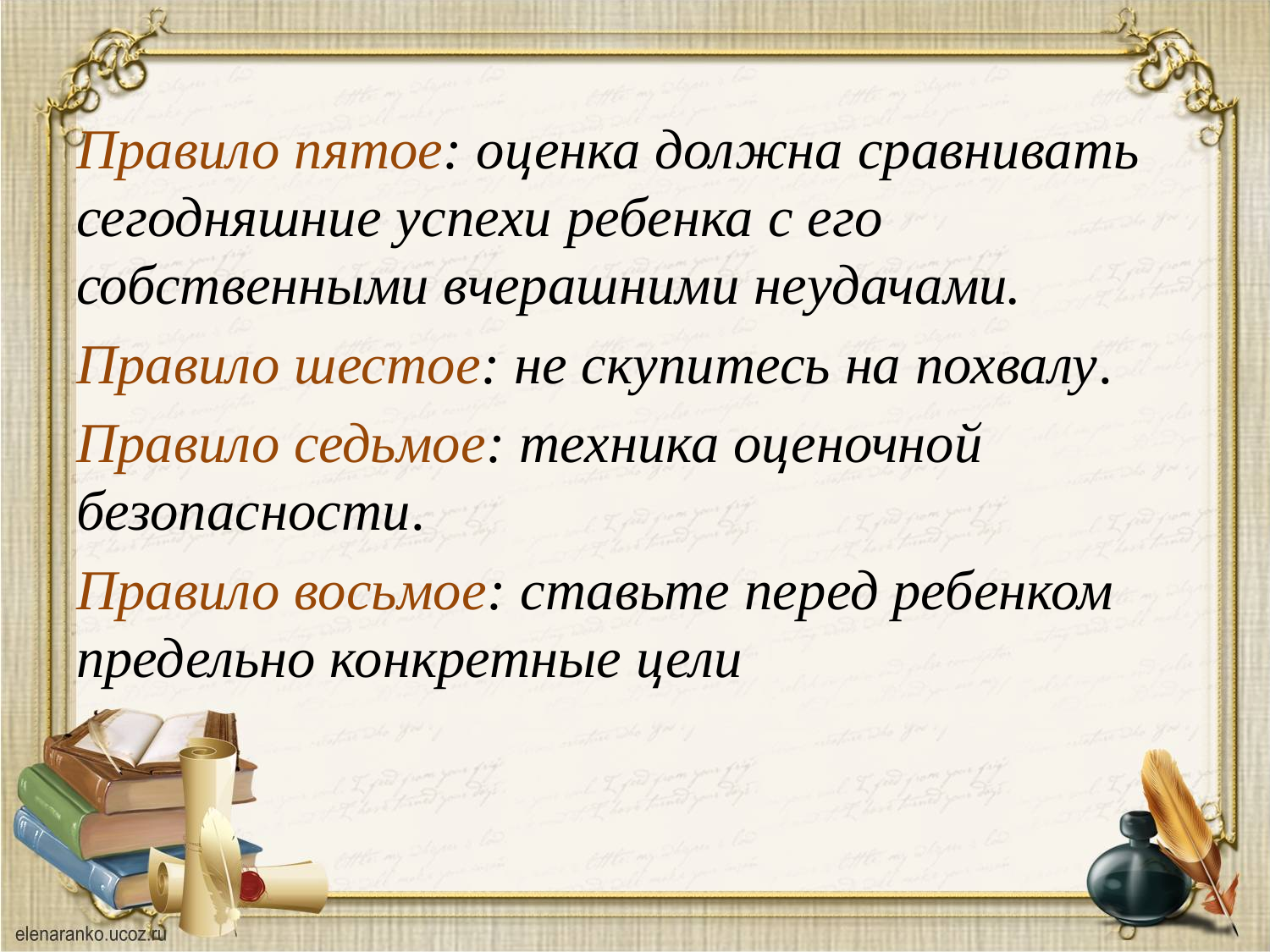

Правило пятое: оценка должна сравнивать сегодняшние успехи ребенка с его собственными вчерашними неудачами.
Правило шестое: не скупитесь на похвалу.
Правило седьмое: техника оценочной безопасности.
Правило восьмое: ставьте перед ребенком предельно конкретные цели